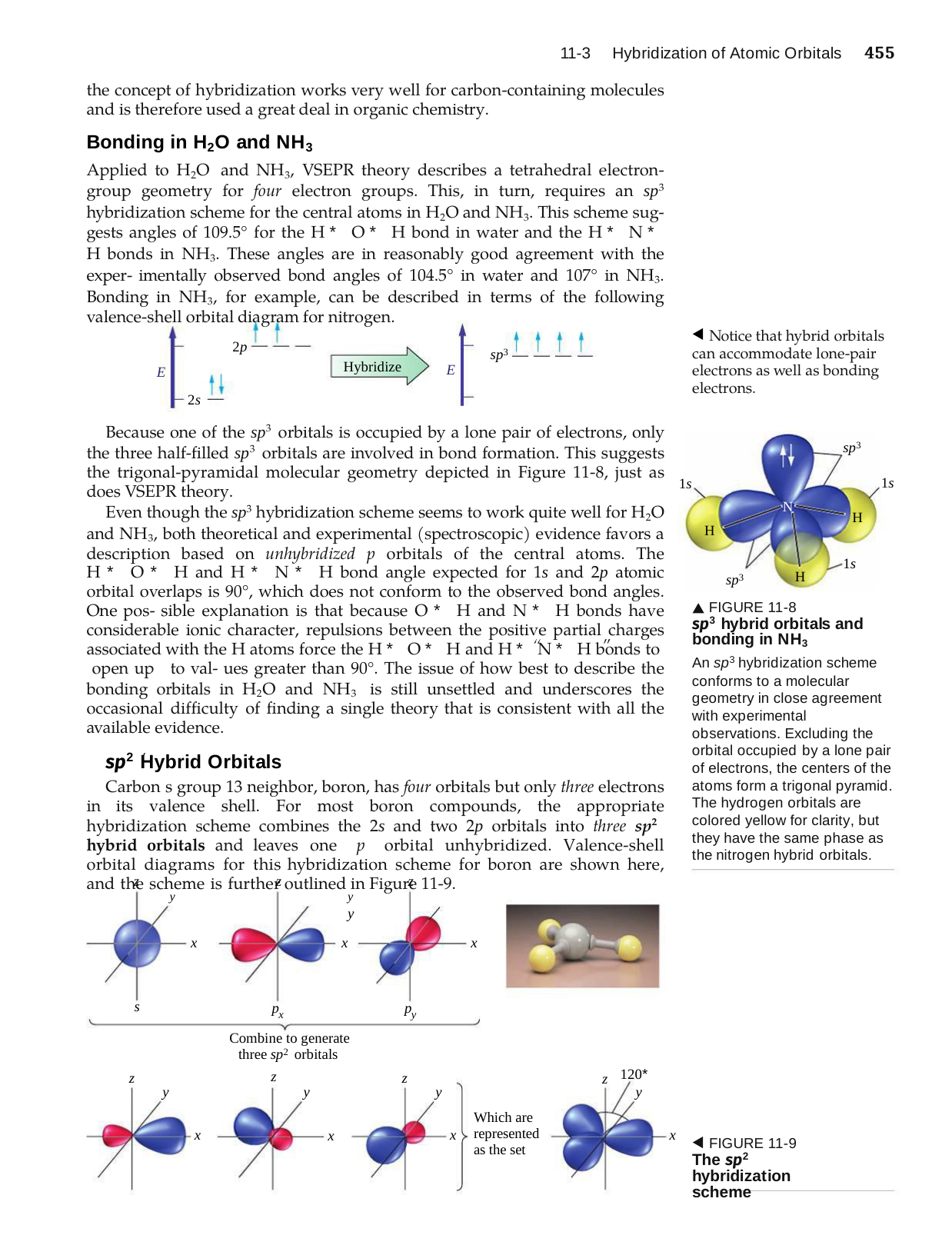

Hybridization of Atomic Orbitals	455
11-3
the concept of hybridization works very well for carbon-containing molecules and is therefore used a great deal in organic chemistry.
Bonding in H2O and NH3
Applied to H2O  and NH3, VSEPR theory describes a tetrahedral electron- group  geometry  for  four  electron  groups.  This,  in  turn,  requires  an  sp3 hybridization scheme for the central atoms in H2O and NH3. This scheme sug- gests angles of 109.5° for the H * O * H bond in water and the H * N * H bonds in NH3. These angles are in reasonably good agreement with the exper- imentally observed bond angles of 104.5° in water and 107° in NH3. Bonding in NH3, for example, can be described in terms of the following valence-shell orbital diagram for nitrogen.
Notice that hybrid orbitals can accommodate lone-pair electrons as well as bonding electrons.

2p
sp3
Hybridize
E
E
2s
Because one of the sp3  orbitals is occupied by a lone pair of electrons, only the three half-filled sp3  orbitals are involved in bond formation. This suggests the trigonal-pyramidal molecular geometry depicted in Figure 11-8, just as does VSEPR theory.
Even though the sp3 hybridization scheme seems to work quite well for H2O and NH3, both theoretical and experimental (spectroscopic) evidence favors a description  based  on  unhybridized  p  orbitals  of  the  central  atoms.  The H * O * H and H * N * H bond angle expected for 1s and 2p atomic orbital overlaps is 90°, which does not conform to the observed bond angles. One pos- sible explanation is that because O * H and N * H bonds have considerable ionic character, repulsions between the positive partial charges associated with the H atoms force the H * O * H and H * N * H bonds to   open up   to val- ues greater than 90°. The issue of how best to describe the bonding orbitals in H2O and NH3  is still unsettled and underscores the occasional difficulty of finding a single theory that is consistent with all the available evidence.
sp2 Hybrid Orbitals
Carbon s group 13 neighbor, boron, has four orbitals but only three electrons in its valence shell. For most boron compounds, the appropriate hybridization scheme combines the 2s and two 2p orbitals into three sp2  hybrid orbitals and leaves one  p  orbital unhybridized. Valence-shell orbital diagrams for this hybridization scheme for boron are shown here, and the scheme is further outlined in Figure 11-9.
sp3
1s
1s
N
H
H
1s
H
sp3
 FIGURE 11-8
sp3 hybrid orbitals and bonding in NH3
An sp3 hybridization scheme conforms to a molecular geometry in close agreement with experimental observations. Excluding the orbital occupied by a lone pair of electrons, the centers of the atoms form a trigonal pyramid. The hydrogen orbitals are colored yellow for clarity, but they have the same phase as the nitrogen hybrid orbitals.

z	z	z
y	y	y
x 	x
x
s
p
p
x
y
Combine to generate three sp2  orbitals
z
120*
y
z
z
z
y
y
y
Which are represented as the set
x
x
x
x
FIGURE 11-9
The sp2 hybridization scheme